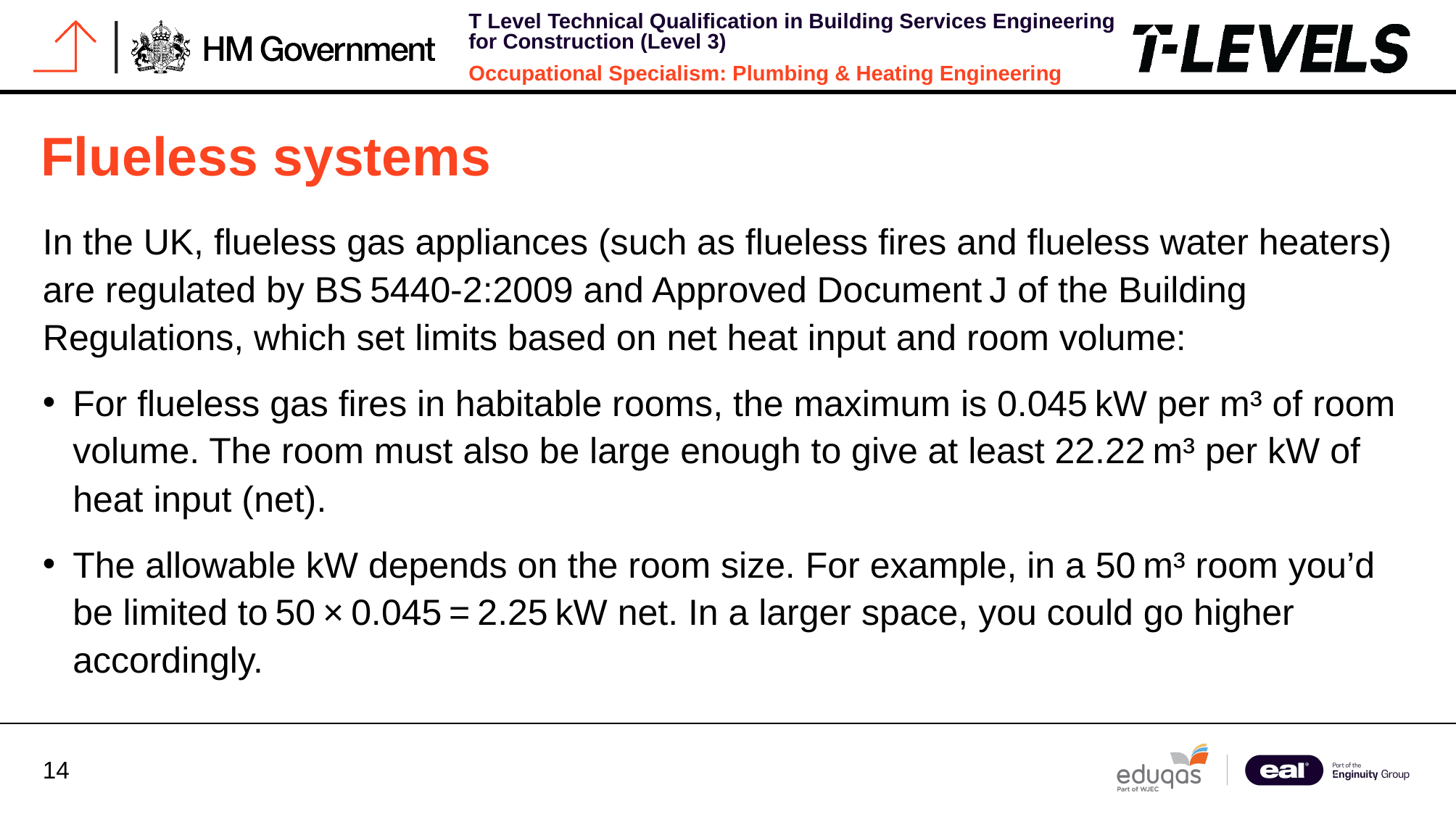

# Flueless systems
In the UK, flueless gas appliances (such as flueless fires and flueless water heaters) are regulated by BS 5440‑2:2009 and Approved Document J of the Building Regulations, which set limits based on net heat input and room volume:
For flueless gas fires in habitable rooms, the maximum is 0.045 kW per m³ of room volume. The room must also be large enough to give at least 22.22 m³ per kW of heat input (net).
The allowable kW depends on the room size. For example, in a 50 m³ room you’d be limited to 50 × 0.045 = 2.25 kW net. In a larger space, you could go higher accordingly.